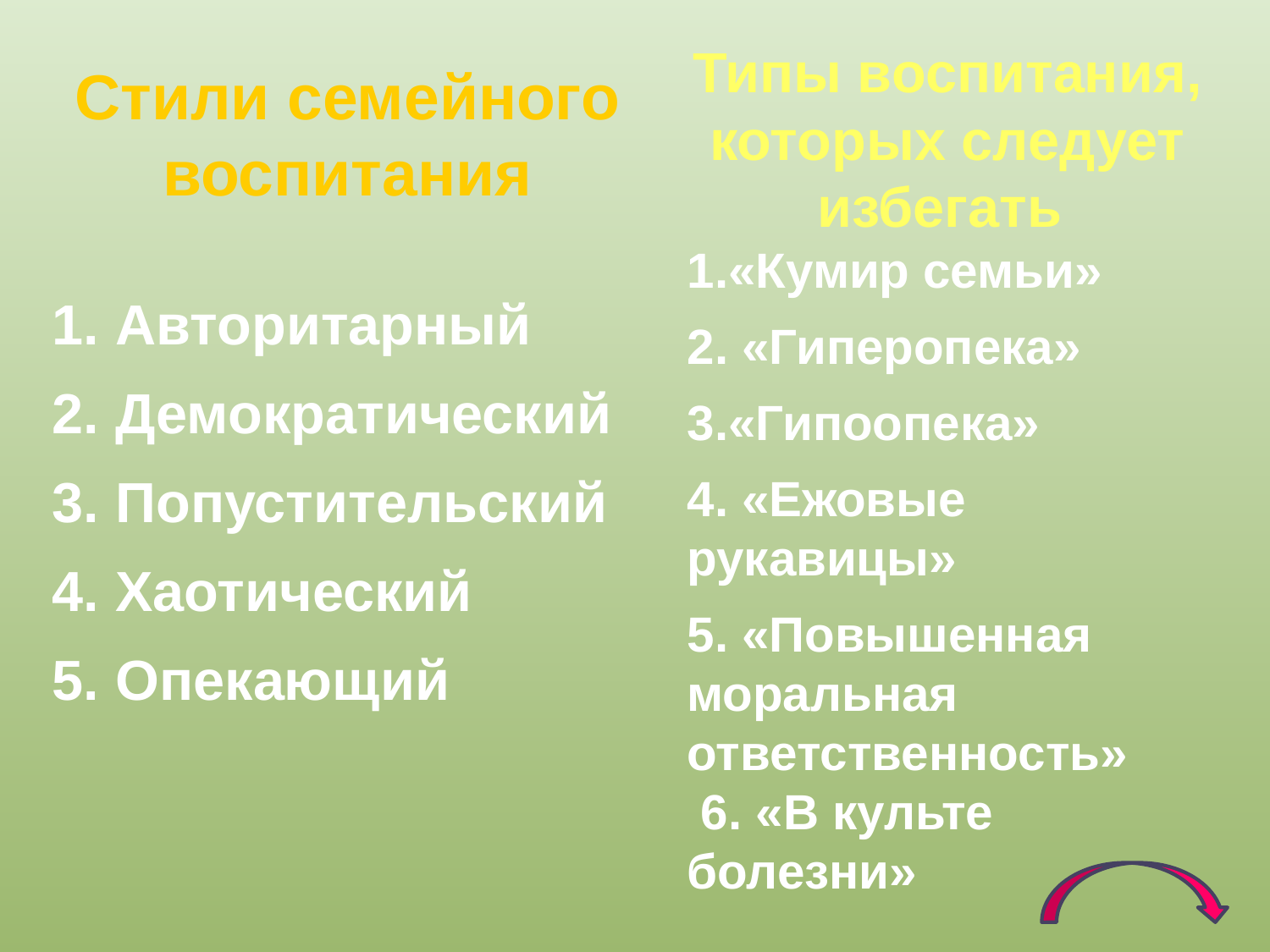

Типы воспитания, которых следует избегать
«Кумир семьи»

2. «Гиперопека»

«Гипоопека»

4. «Ежовые рукавицы»

5. «Повышенная моральная ответственность»
 6. «В культе болезни»
Стили семейного воспитания

 Авторитарный

 Демократический

 Попустительский

 Хаотический

 Опекающий